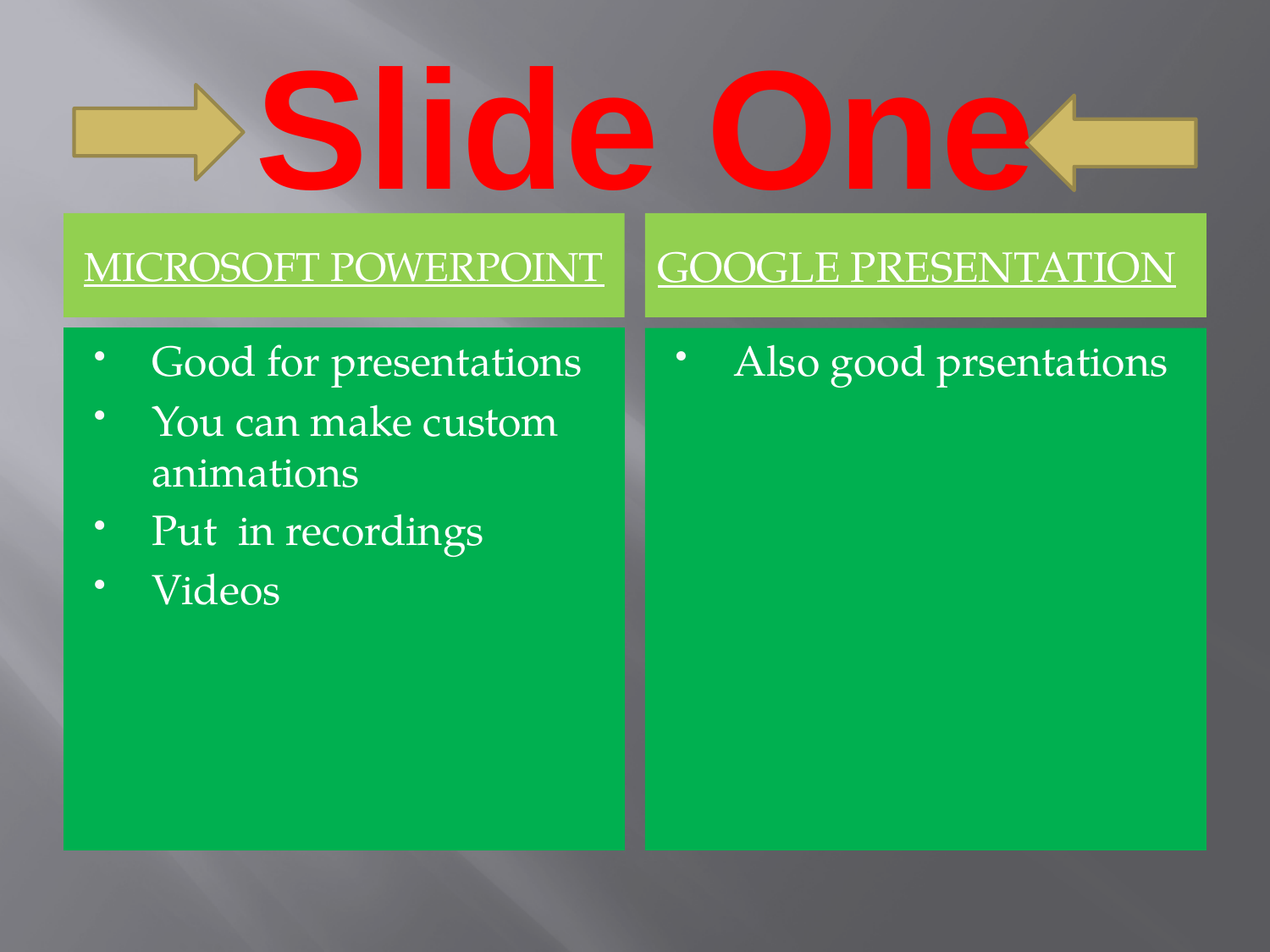

# Slide One

Microsoft powerpoint
Google Presentation
Good for presentations
You can make custom animations
Put  in recordings
Videos

Also good prsentations